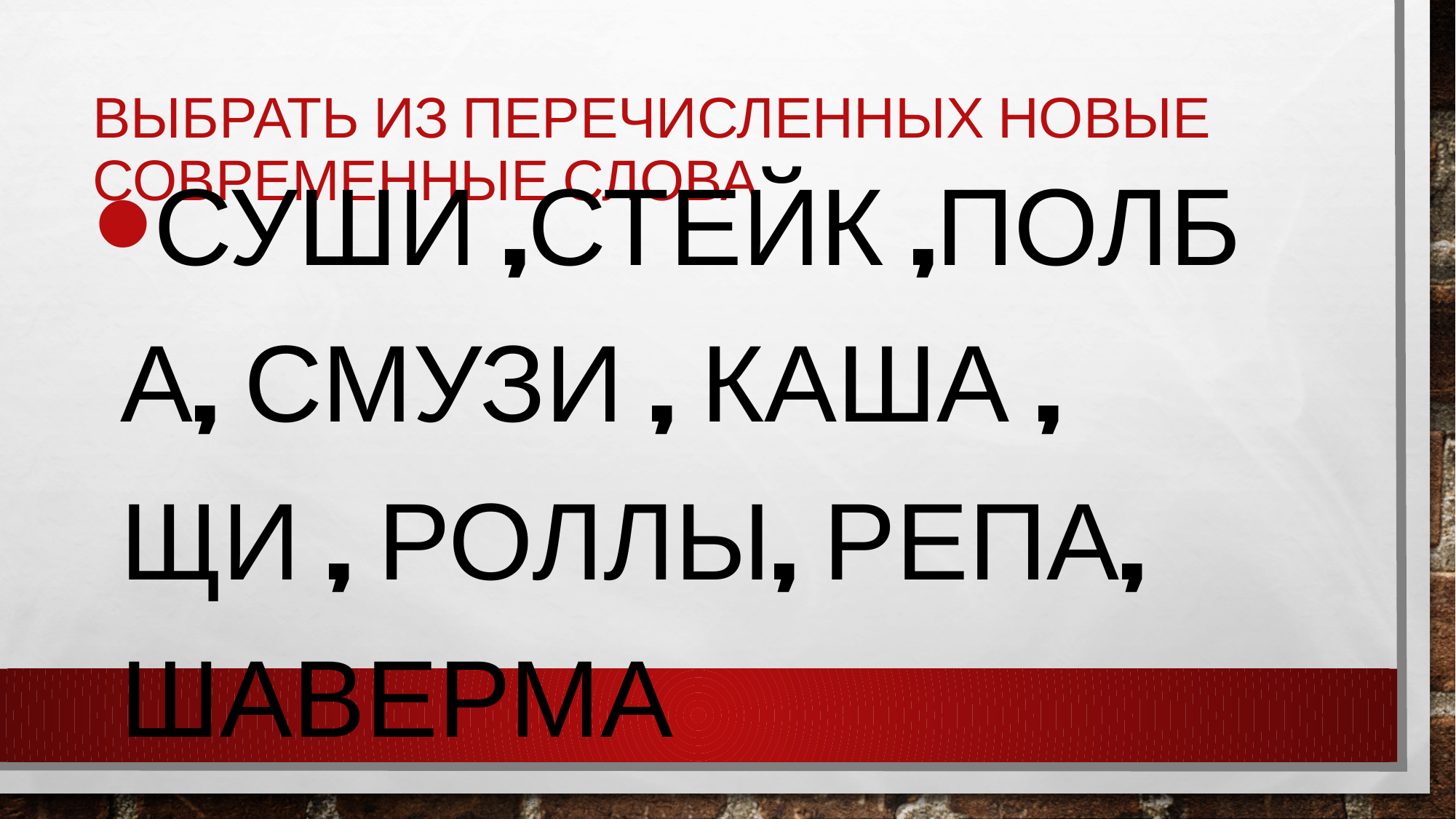

# Выбрать из перечисленных новые современные слова
Суши ,стейк ,полба, смузи , каша , щи , роллы, репа, шаверма